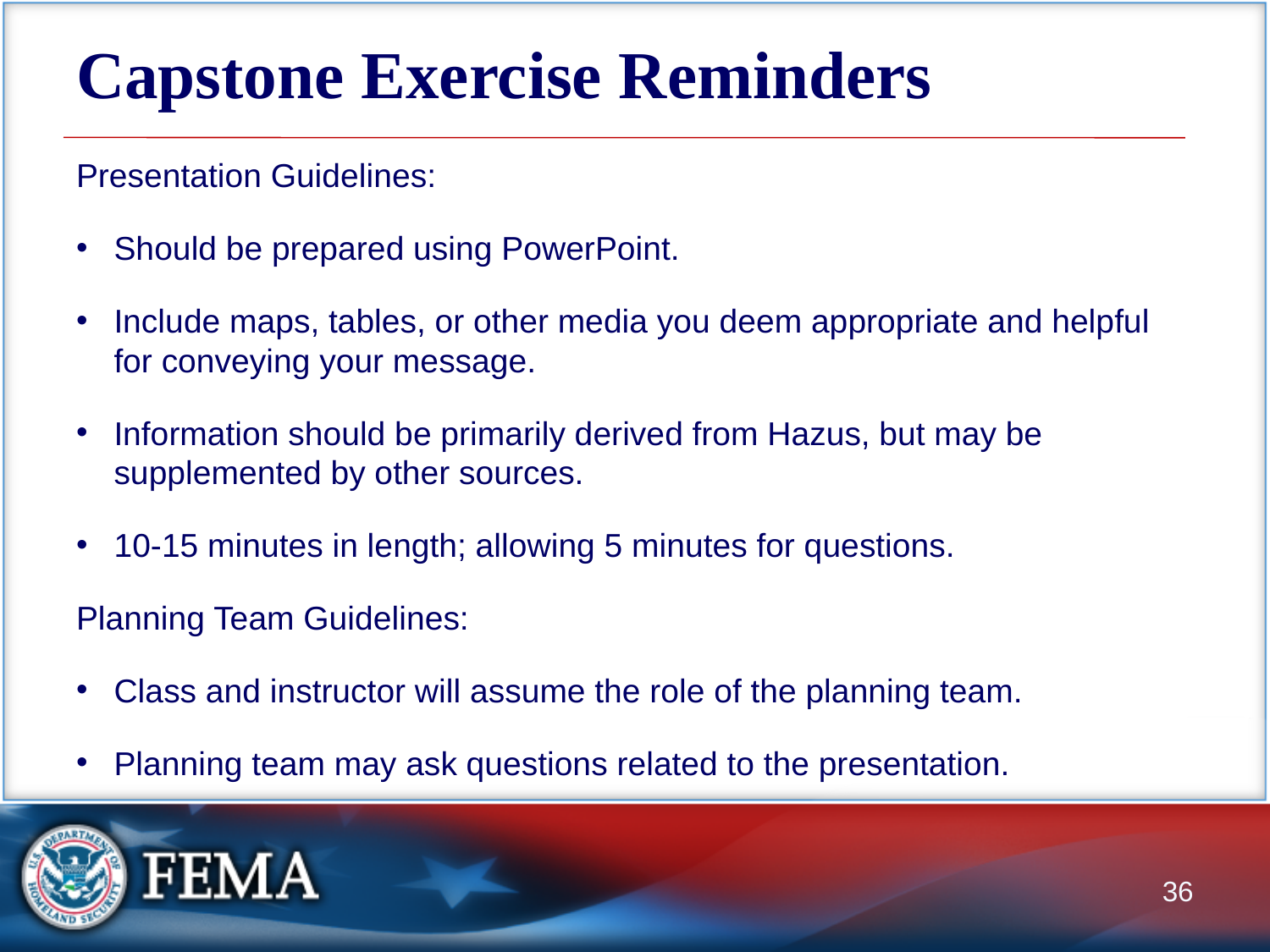

# Capstone Exercise Reminders
Presentation Guidelines:
Should be prepared using PowerPoint.
Include maps, tables, or other media you deem appropriate and helpful for conveying your message.
Information should be primarily derived from Hazus, but may be supplemented by other sources.
10-15 minutes in length; allowing 5 minutes for questions.
Planning Team Guidelines:
Class and instructor will assume the role of the planning team.
Planning team may ask questions related to the presentation.
36